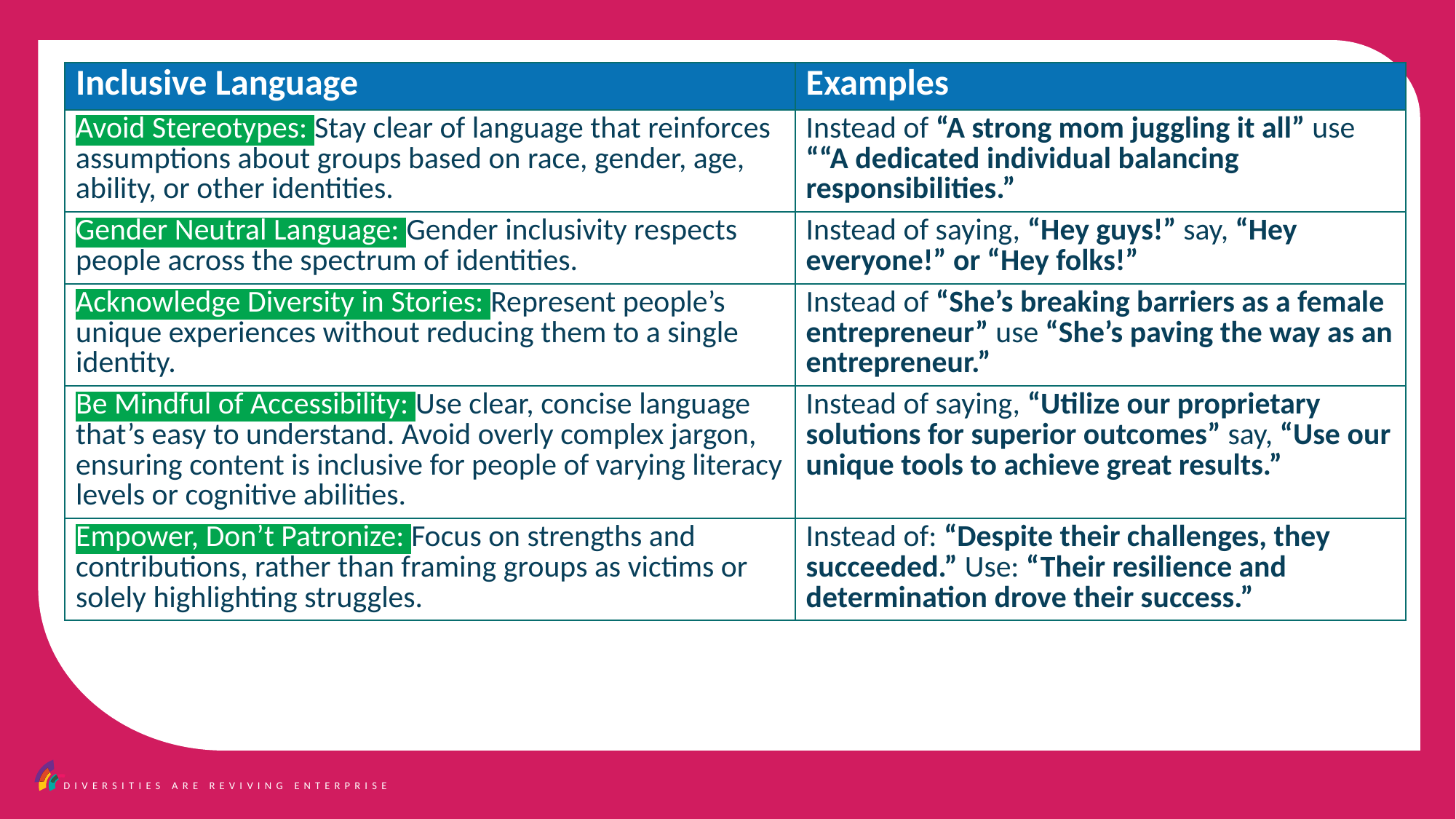

| Inclusive Language | Examples |
| --- | --- |
| Avoid Stereotypes: Stay clear of language that reinforces assumptions about groups based on race, gender, age, ability, or other identities. | Instead of “A strong mom juggling it all” use ““A dedicated individual balancing responsibilities.” |
| Gender Neutral Language: Gender inclusivity respects people across the spectrum of identities. | Instead of saying, “Hey guys!” say, “Hey everyone!” or “Hey folks!” |
| Acknowledge Diversity in Stories: Represent people’s unique experiences without reducing them to a single identity. | Instead of “She’s breaking barriers as a female entrepreneur” use “She’s paving the way as an entrepreneur.” |
| Be Mindful of Accessibility: Use clear, concise language that’s easy to understand. Avoid overly complex jargon, ensuring content is inclusive for people of varying literacy levels or cognitive abilities. | Instead of saying, “Utilize our proprietary solutions for superior outcomes” say, “Use our unique tools to achieve great results.” |
| Empower, Don’t Patronize: Focus on strengths and contributions, rather than framing groups as victims or solely highlighting struggles. | Instead of: “Despite their challenges, they succeeded.” Use: “Their resilience and determination drove their success.” |